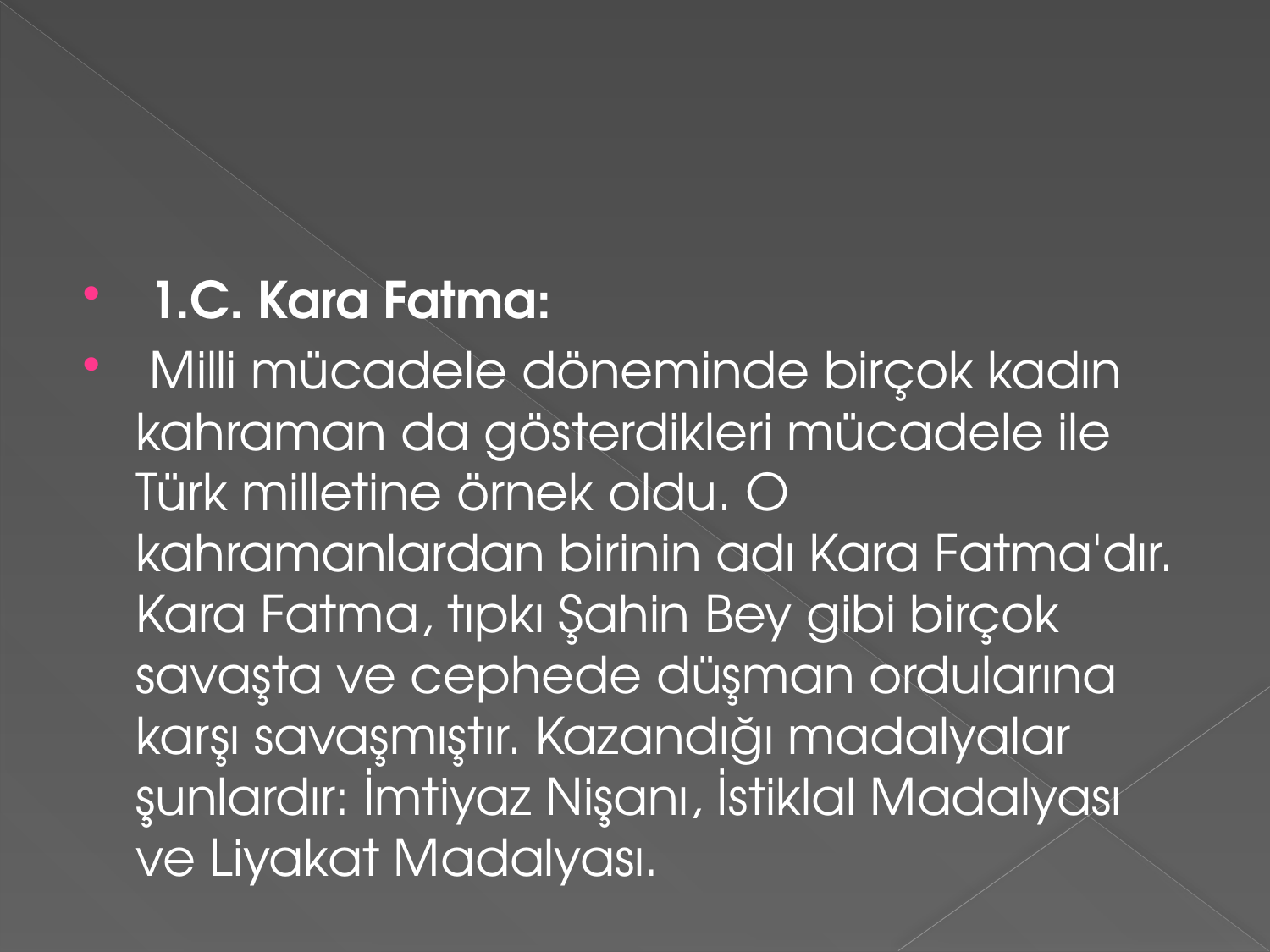

#
 1.C. Kara Fatma:
 Milli mücadele döneminde birçok kadın kahraman da gösterdikleri mücadele ile Türk milletine örnek oldu. O kahramanlardan birinin adı Kara Fatma'dır. Kara Fatma, tıpkı Şahin Bey gibi birçok savaşta ve cephede düşman ordularına karşı savaşmıştır. Kazandığı madalyalar şunlardır: İmtiyaz Nişanı, İstiklal Madalyası ve Liyakat Madalyası.